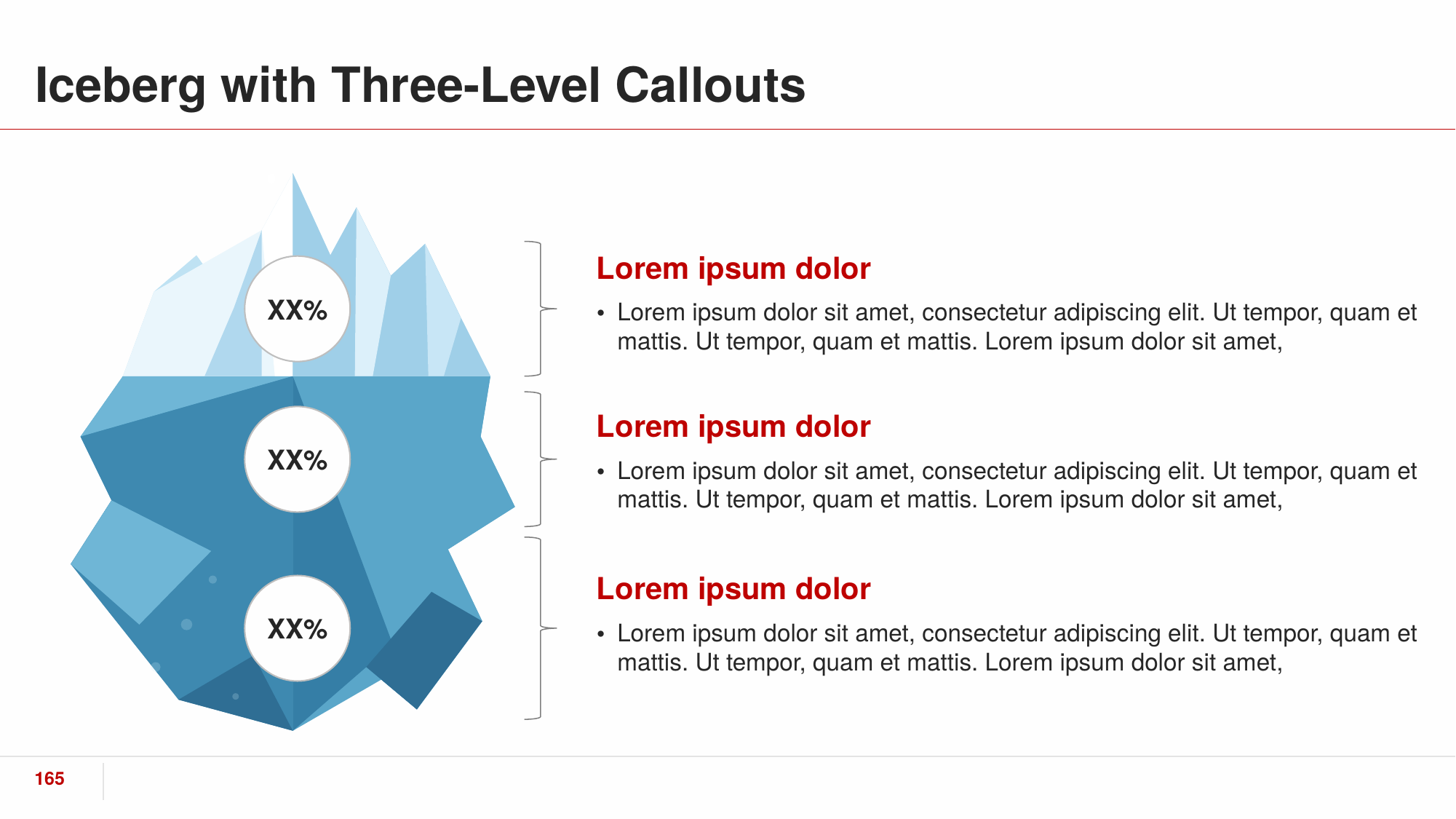

# Iceberg with Three-Level Callouts

Lorem ipsum dolor
Lorem ipsum dolor sit amet, consectetur adipiscing elit. Ut tempor, quam et mattis. Ut tempor, quam et mattis. Lorem ipsum dolor sit amet,

XX%

Lorem ipsum dolor
Lorem ipsum dolor sit amet, consectetur adipiscing elit. Ut tempor, quam et mattis. Ut tempor, quam et mattis. Lorem ipsum dolor sit amet,
XX%

Lorem ipsum dolor
Lorem ipsum dolor sit amet, consectetur adipiscing elit. Ut tempor, quam et mattis. Ut tempor, quam et mattis. Lorem ipsum dolor sit amet,
XX%
165